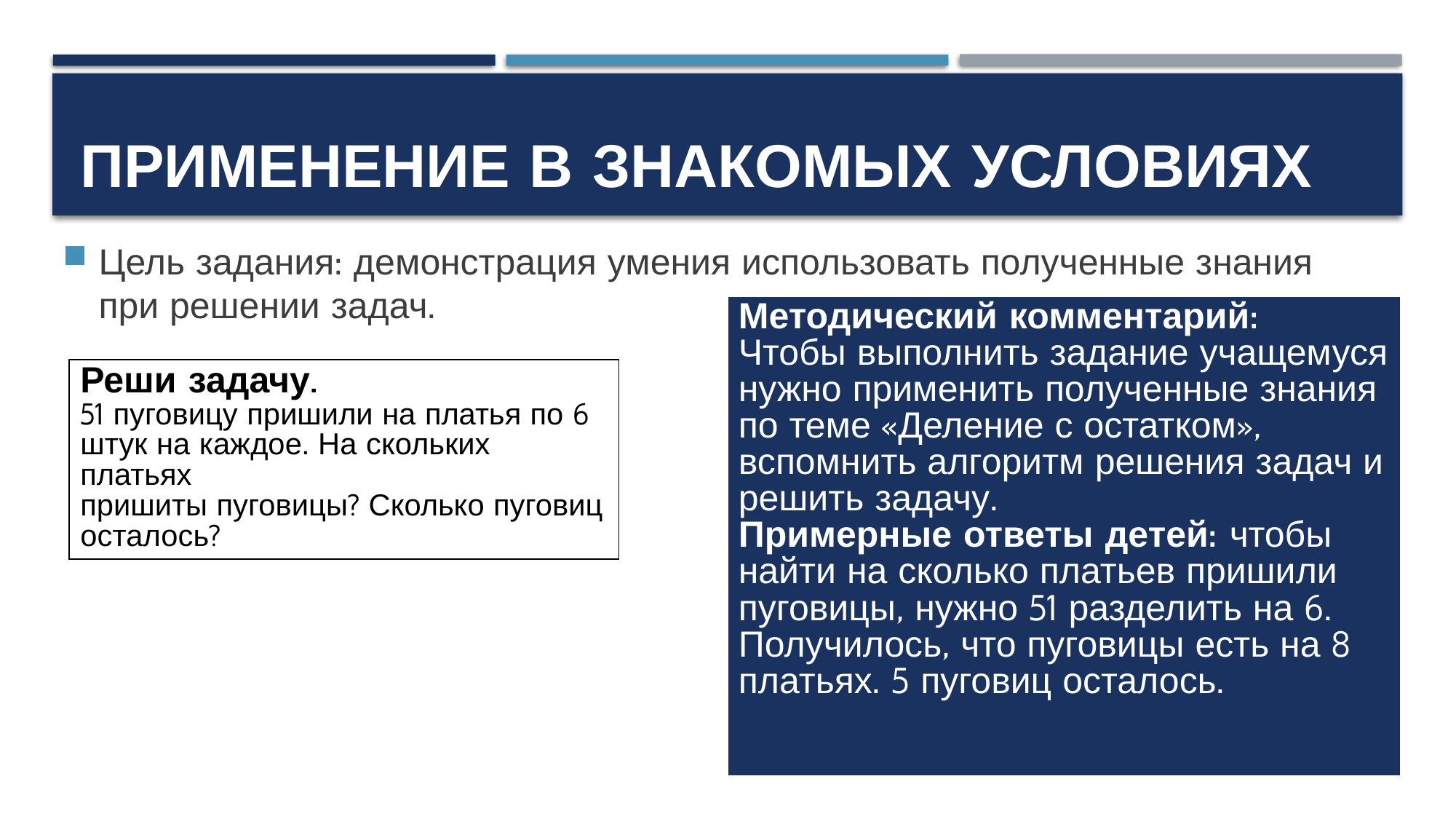

# Применение в знакомых условиях
Цель задания: демонстрация умения использовать полученные знания при решении задач.
| Методический комментарий: Чтобы выполнить задание учащемуся нужно применить полученные знания по теме «Деление с остатком», вспомнить алгоритм решения задач и решить задачу. Примерные ответы детей: чтобы найти на сколько платьев пришили пуговицы, нужно 51 разделить на 6. Получилось, что пуговицы есть на 8 платьях. 5 пуговиц осталось. |
| --- |
| Реши задачу. 51 пуговицу пришили на платья по 6 штук на каждое. На скольких платьях пришиты пуговицы? Сколько пуговиц осталось? |
| --- |